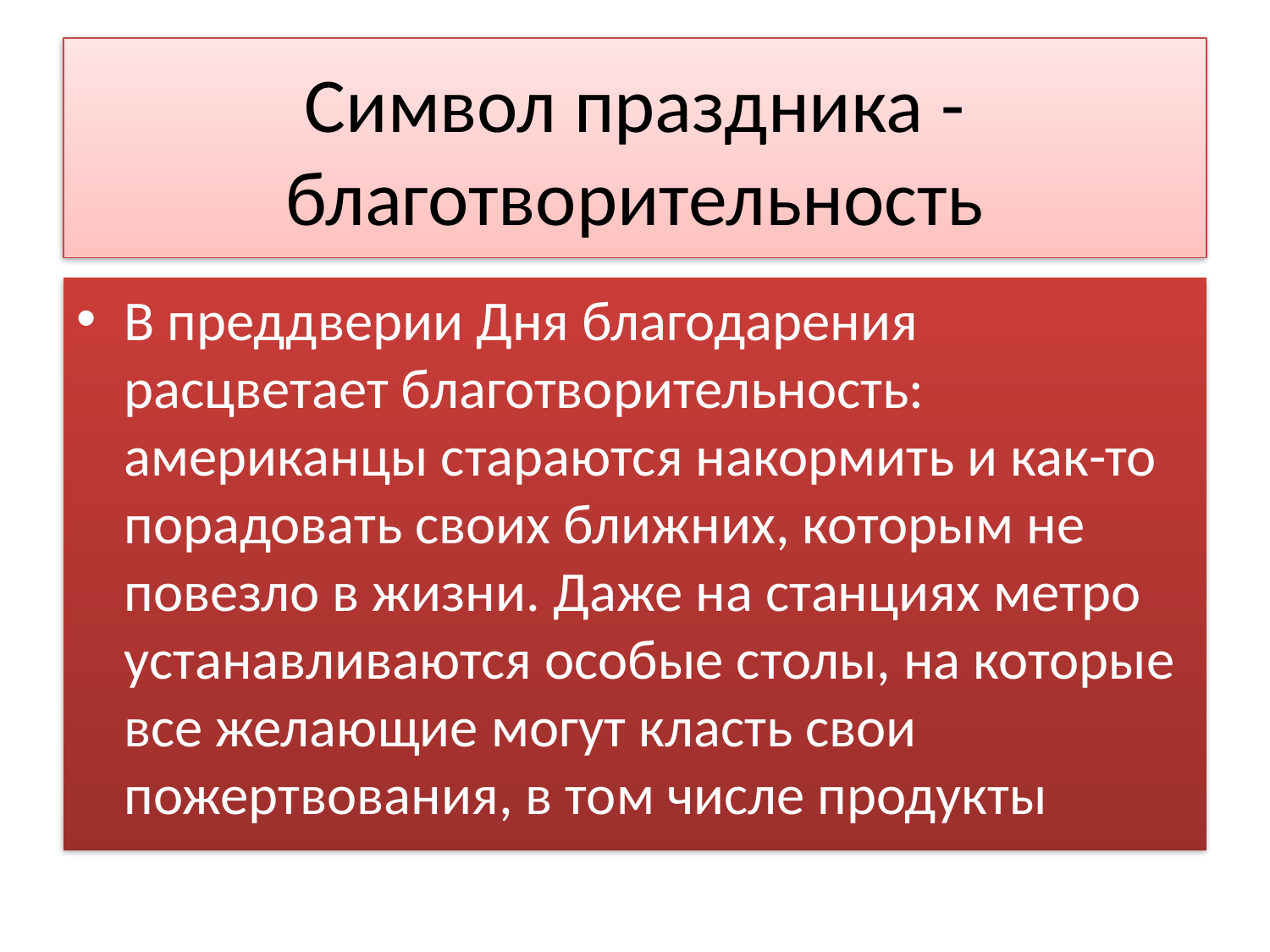

# Символ праздника - благотворительность
В преддверии Дня благодарения расцветает благотворительность: американцы стараются накормить и как-то порадовать своих ближних, которым не повезло в жизни. Даже на станциях метро устанавливаются особые столы, на которые все желающие могут класть свои пожертвования, в том числе продукты